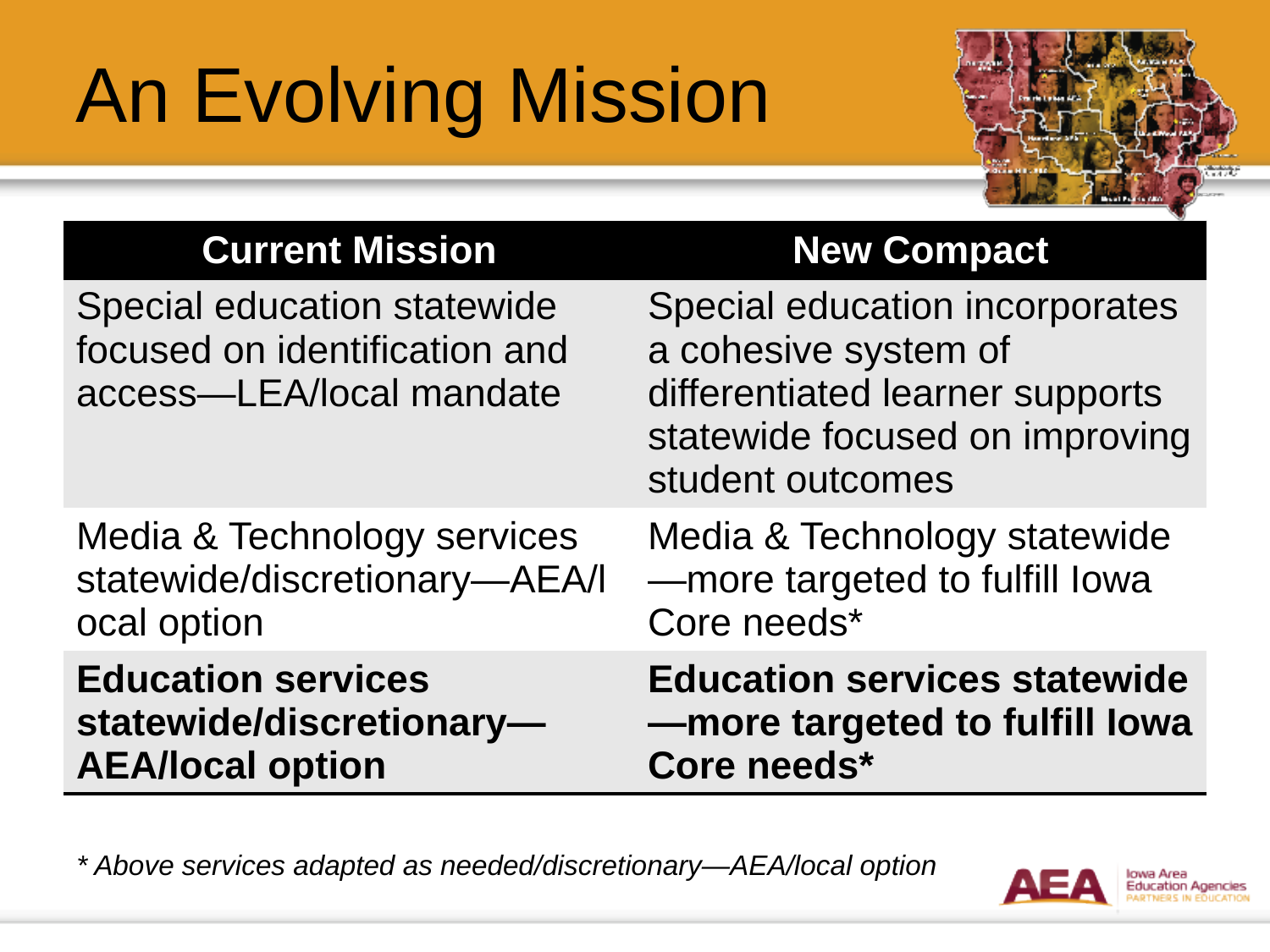

# An Evolving Mission
| Current Mission | New Compact |
| --- | --- |
| Special education statewide focused on identification and access—LEA/local mandate | Special education incorporates a cohesive system of differentiated learner supports statewide focused on improving student outcomes |
| Media & Technology services statewide/discretionary—AEA/local option | Media & Technology statewide—more targeted to fulfill Iowa Core needs\* |
| Education services statewide/discretionary—AEA/local option | Education services statewide—more targeted to fulfill Iowa Core needs\* |
* Above services adapted as needed/discretionary—AEA/local option